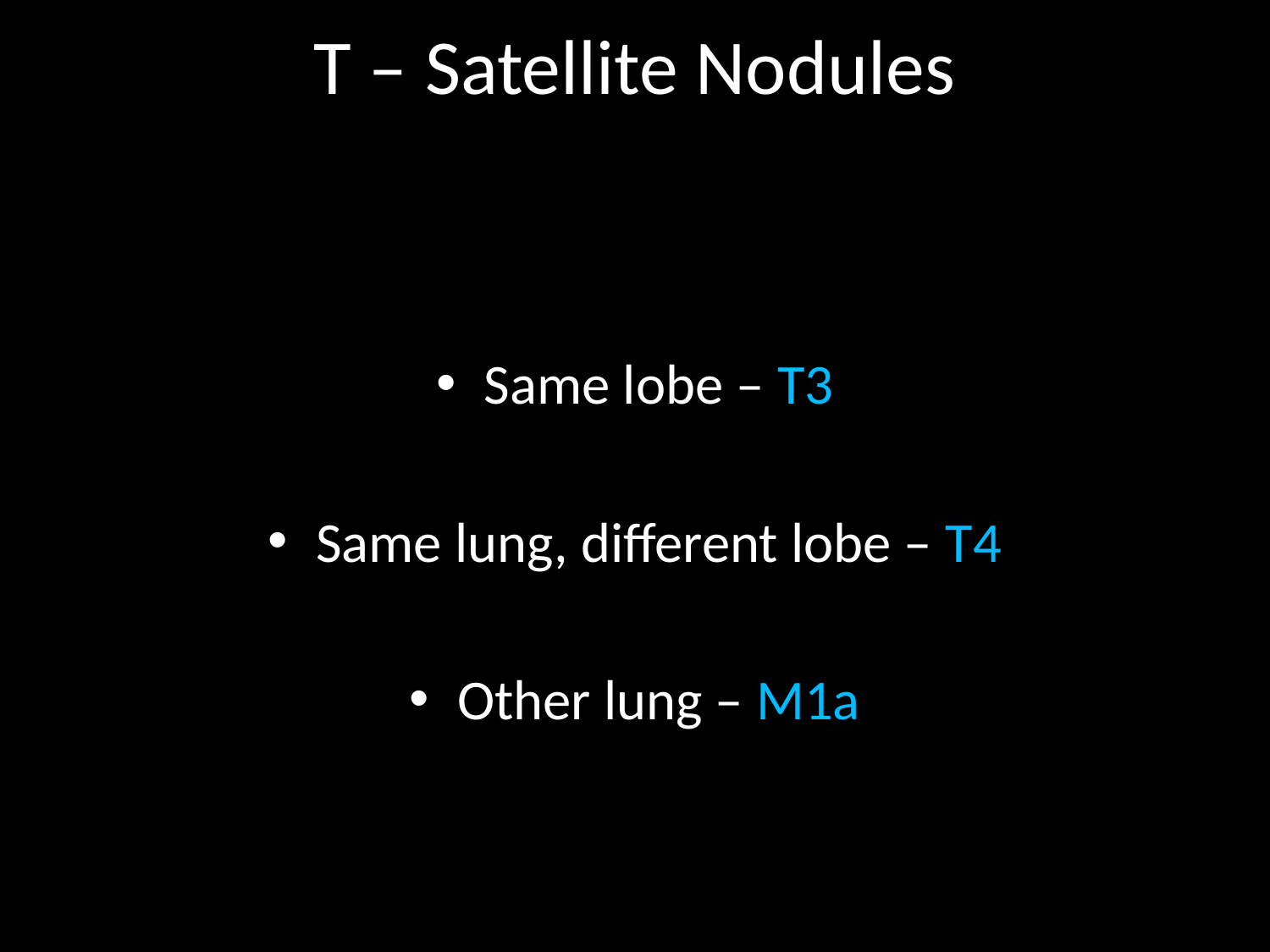

# T – Satellite Nodules
Same lobe – T3

Same lung, different lobe – T4

Other lung – M1a